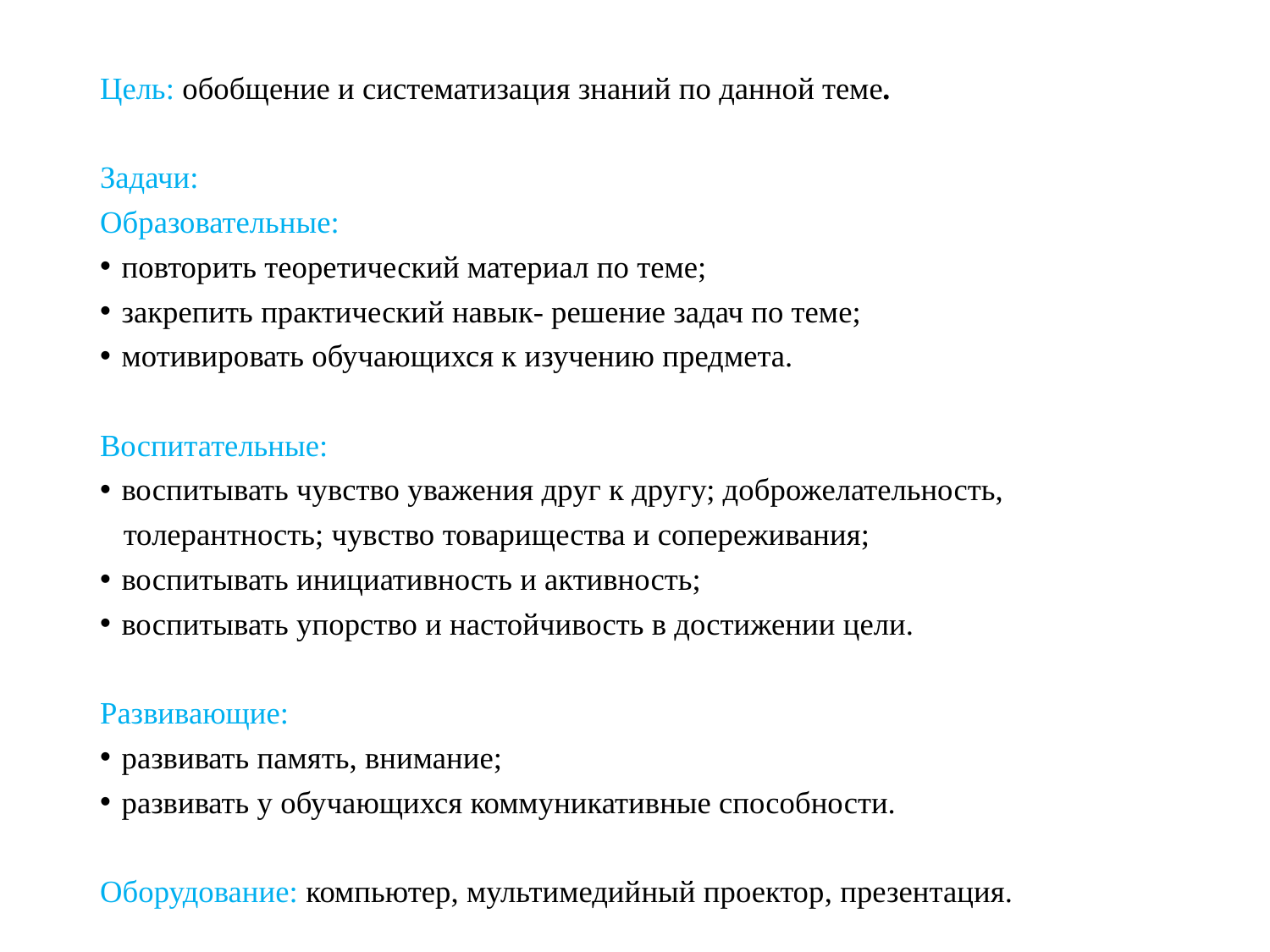

Цель: обобщение и систематизация знаний по данной теме.

Задачи:
Образовательные:
повторить теоретический материал по теме;
закрепить практический навык- решение задач по теме;
мотивировать обучающихся к изучению предмета.

Воспитательные:
воспитывать чувство уважения друг к другу; доброжелательность,
   толерантность; чувство товарищества и сопереживания;
воспитывать инициативность и активность;
воспитывать упорство и настойчивость в достижении цели.

Развивающие:
развивать память, внимание;
развивать у обучающихся коммуникативные способности.

Оборудование: компьютер, мультимедийный проектор, презентация.